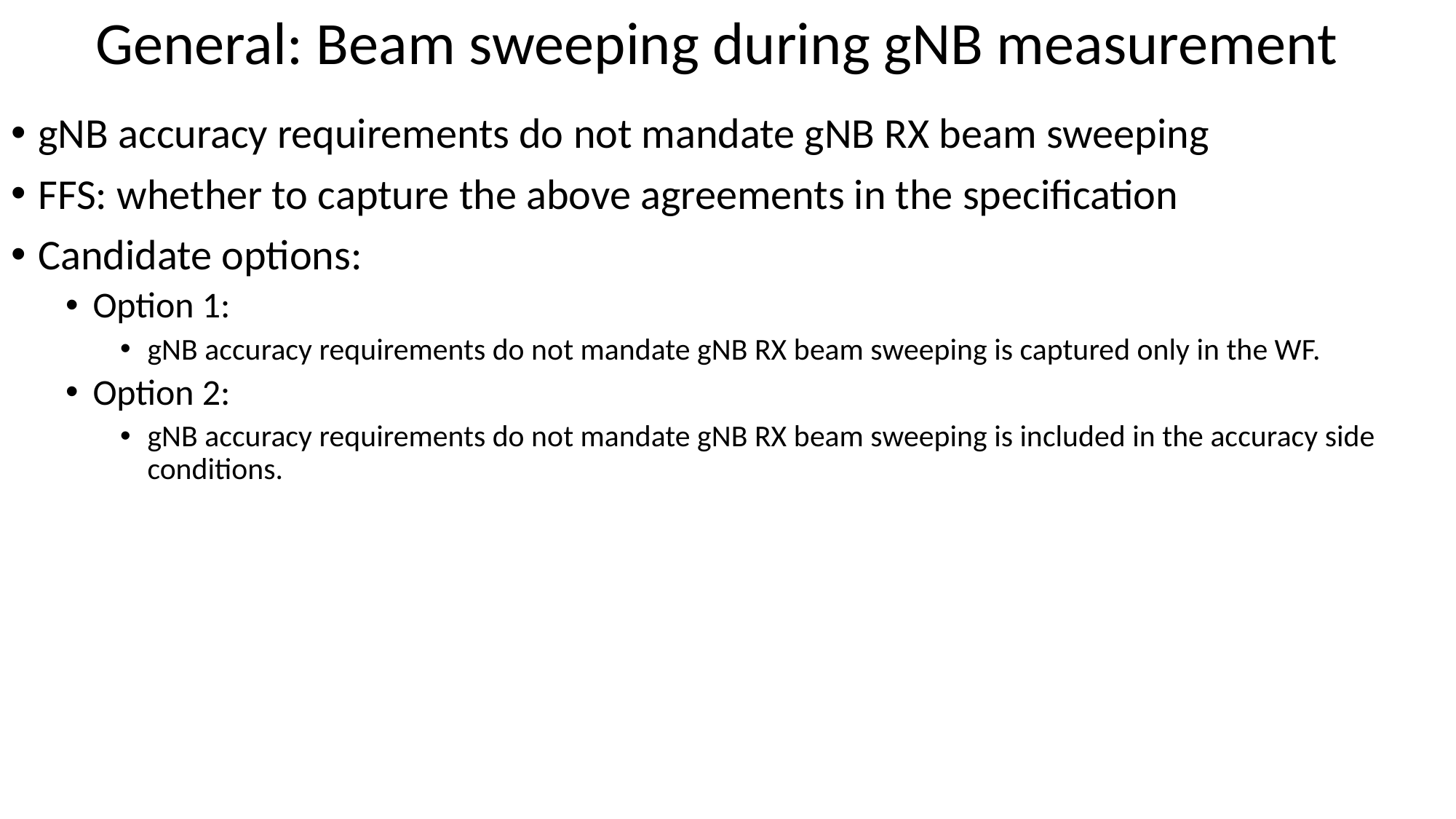

# General: Beam sweeping during gNB measurement
gNB accuracy requirements do not mandate gNB RX beam sweeping
FFS: whether to capture the above agreements in the specification
Candidate options:
Option 1:
gNB accuracy requirements do not mandate gNB RX beam sweeping is captured only in the WF.
Option 2:
gNB accuracy requirements do not mandate gNB RX beam sweeping is included in the accuracy side conditions.